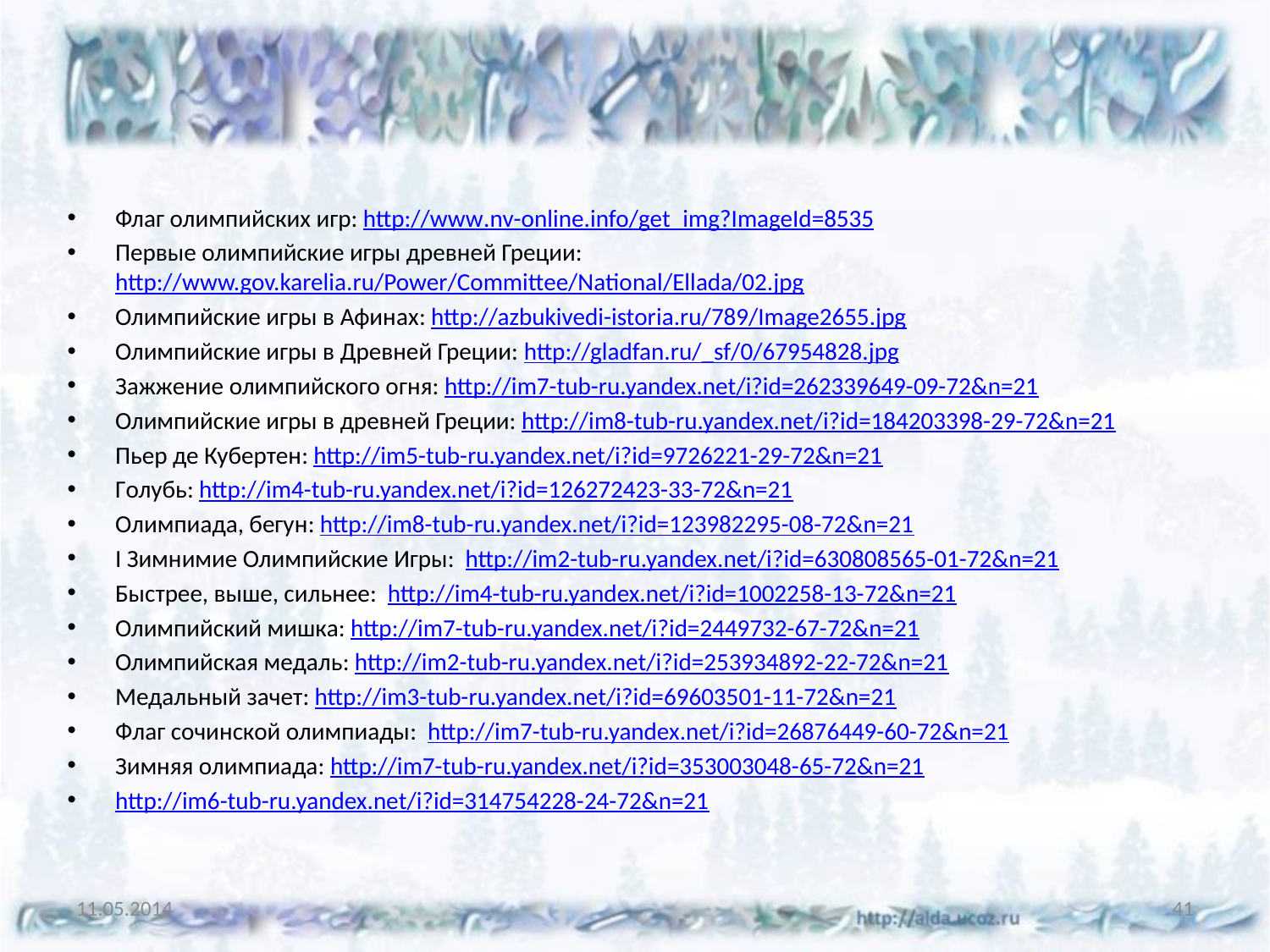

#
Флаг олимпийских игр: http://www.nv-online.info/get_img?ImageId=8535
Первые олимпийские игры древней Греции: http://www.gov.karelia.ru/Power/Committee/National/Ellada/02.jpg
Олимпийские игры в Афинах: http://azbukivedi-istoria.ru/789/Image2655.jpg
Олимпийские игры в Древней Греции: http://gladfan.ru/_sf/0/67954828.jpg
Зажжение олимпийского огня: http://im7-tub-ru.yandex.net/i?id=262339649-09-72&n=21
Олимпийские игры в древней Греции: http://im8-tub-ru.yandex.net/i?id=184203398-29-72&n=21
Пьер де Кубертен: http://im5-tub-ru.yandex.net/i?id=9726221-29-72&n=21
Голубь: http://im4-tub-ru.yandex.net/i?id=126272423-33-72&n=21
Олимпиада, бегун: http://im8-tub-ru.yandex.net/i?id=123982295-08-72&n=21
I Зимнимие Олимпийские Игры:  http://im2-tub-ru.yandex.net/i?id=630808565-01-72&n=21
Быстрее, выше, сильнее:  http://im4-tub-ru.yandex.net/i?id=1002258-13-72&n=21
Олимпийский мишка: http://im7-tub-ru.yandex.net/i?id=2449732-67-72&n=21
Олимпийская медаль: http://im2-tub-ru.yandex.net/i?id=253934892-22-72&n=21
Медальный зачет: http://im3-tub-ru.yandex.net/i?id=69603501-11-72&n=21
Флаг сочинской олимпиады:  http://im7-tub-ru.yandex.net/i?id=26876449-60-72&n=21
Зимняя олимпиада: http://im7-tub-ru.yandex.net/i?id=353003048-65-72&n=21
http://im6-tub-ru.yandex.net/i?id=314754228-24-72&n=21

11.05.2014
41